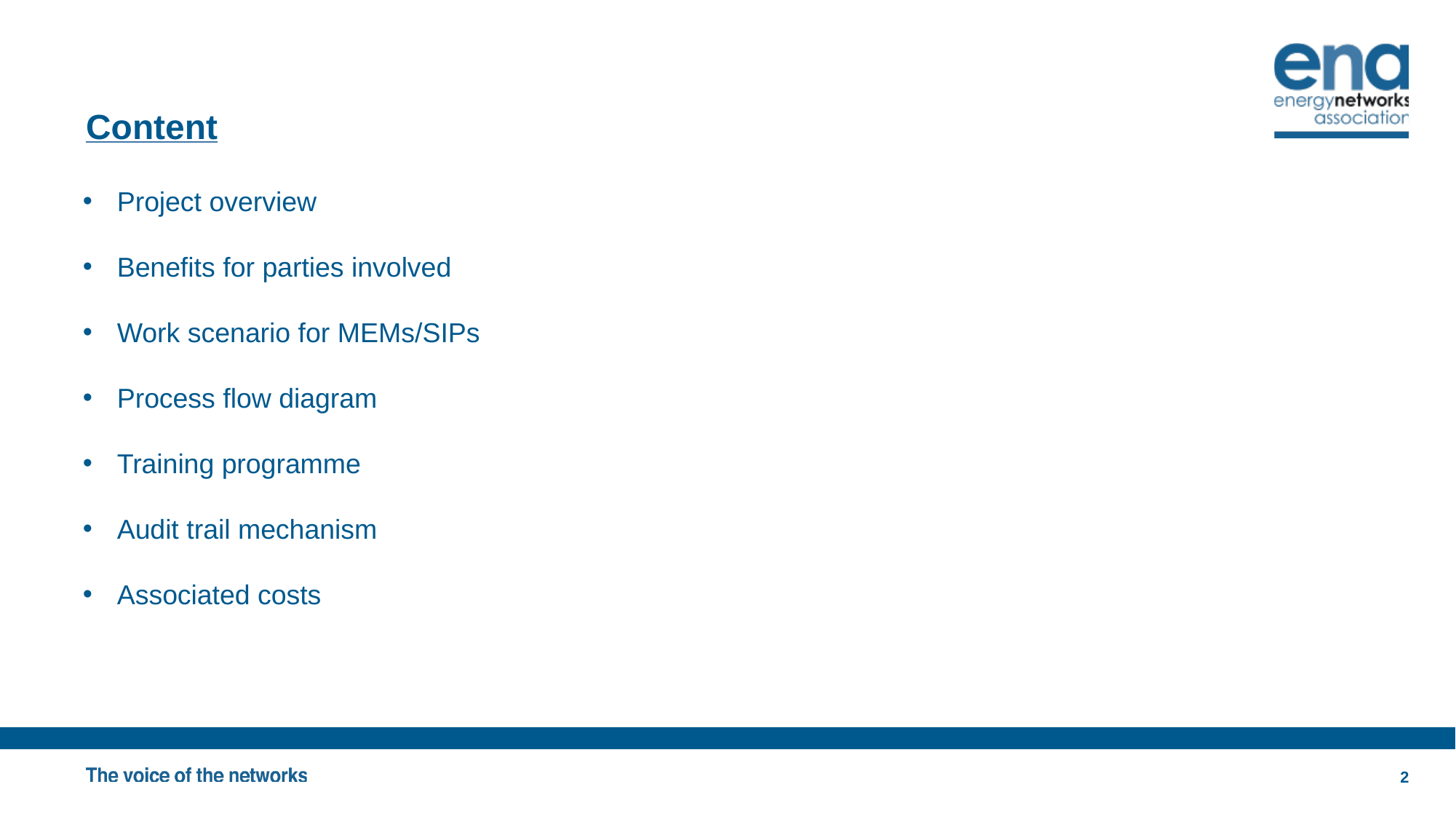

# Content

Project overview

Benefits for parties involved

Work scenario for MEMs/SIPs

Process flow diagram

Training programme

Audit trail mechanism

Associated costs

2